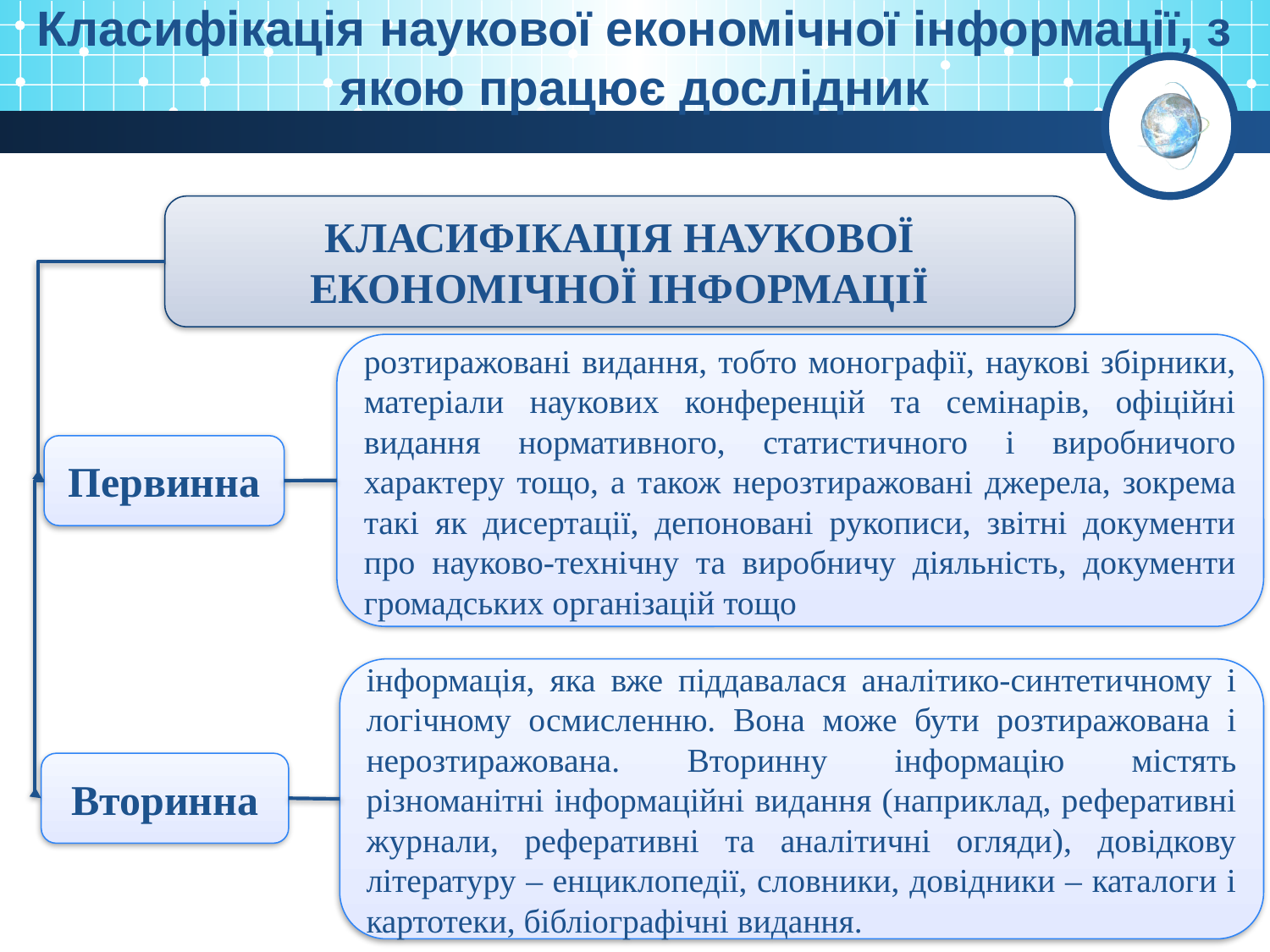

Класифікація наукової економічної інформації, з якою працює дослідник
КЛАСИФІКАЦІЯ НАУКОВОЇ ЕКОНОМІЧНОЇ ІНФОРМАЦІЇ

розтиражовані видання, тобто монографії, наукові збірники, матеріали наукових конференцій та семінарів, офіційні видання нормативного, статистичного і виробничого характеру тощо, а також нерозтиражовані джерела, зокрема такі як дисертації, депоновані рукописи, звітні документи про науково-технічну та виробничу діяльність, документи громадських організацій тощо
Первинна
інформація, яка вже піддавалася аналітико-синтетичному і логічному осмисленню. Вона може бути розтиражована і нерозтиражована. Вторинну інформацію містять різноманітні інформаційні видання (наприклад, реферативні журнали, реферативні та аналітичні огляди), довідкову літературу – енциклопедії, словники, довідники – каталоги і картотеки, бібліографічні видання.
Вторинна